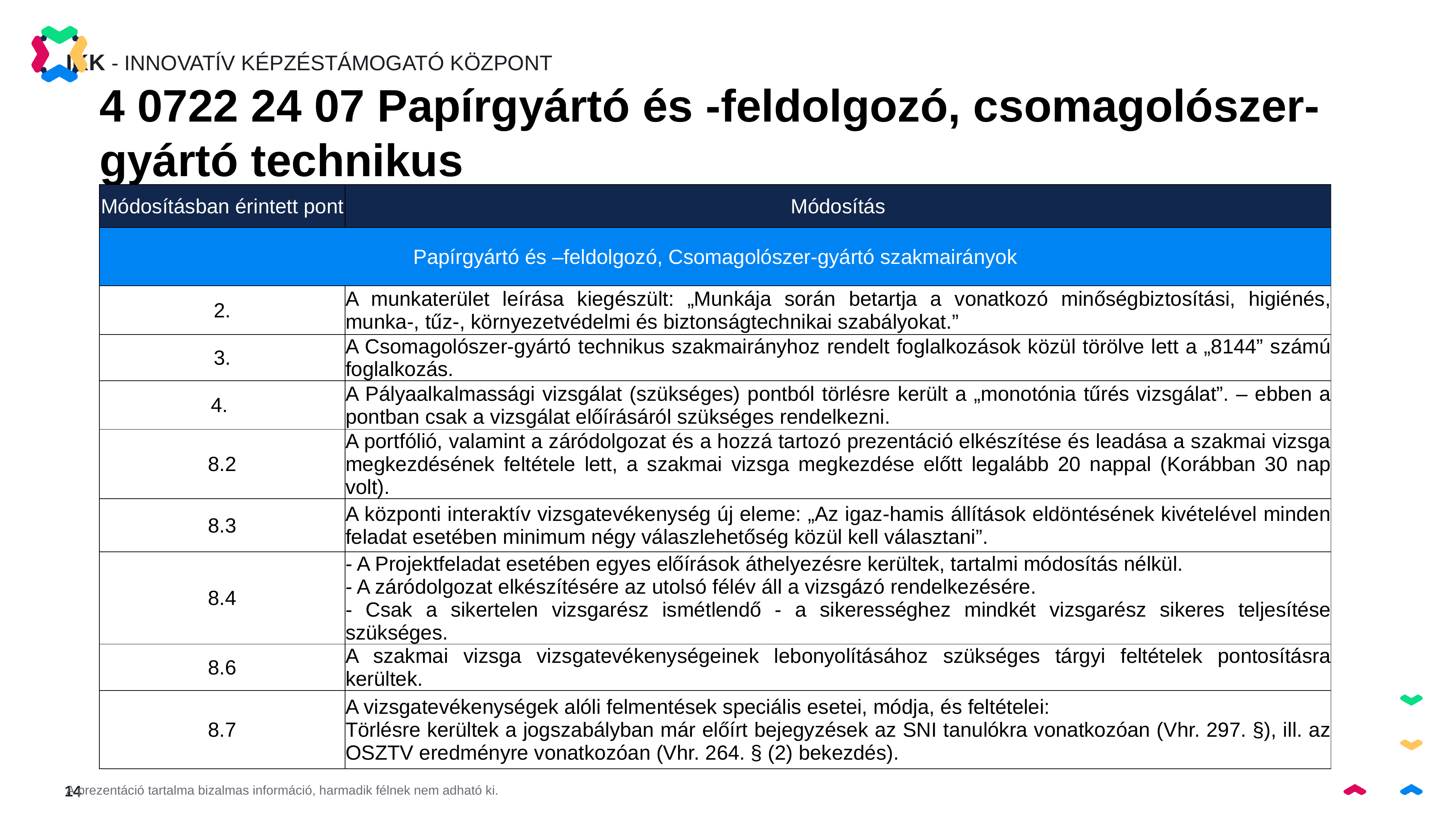

4 0722 24 07 Papírgyártó és -feldolgozó, csomagolószer-gyártó technikus
| Módosításban érintett pont | Módosítás |
| --- | --- |
| Papírgyártó és –feldolgozó, Csomagolószer-gyártó szakmairányok |  |
| 2. | A munkaterület leírása kiegészült: „Munkája során betartja a vonatkozó minőségbiztosítási, higiénés, munka-, tűz-, környezetvédelmi és biztonságtechnikai szabályokat.” |
| 3. | A Csomagolószer-gyártó technikus szakmairányhoz rendelt foglalkozások közül törölve lett a „8144” számú foglalkozás. |
| 4. | A Pályaalkalmassági vizsgálat (szükséges) pontból törlésre került a „monotónia tűrés vizsgálat”. – ebben a pontban csak a vizsgálat előírásáról szükséges rendelkezni. |
| 8.2 | A portfólió, valamint a záródolgozat és a hozzá tartozó prezentáció elkészítése és leadása a szakmai vizsga megkezdésének feltétele lett, a szakmai vizsga megkezdése előtt legalább 20 nappal (Korábban 30 nap volt). |
| 8.3 | A központi interaktív vizsgatevékenység új eleme: „Az igaz-hamis állítások eldöntésének kivételével minden feladat esetében minimum négy válaszlehetőség közül kell választani”. |
| 8.4 | - A Projektfeladat esetében egyes előírások áthelyezésre kerültek, tartalmi módosítás nélkül. - A záródolgozat elkészítésére az utolsó félév áll a vizsgázó rendelkezésére. - Csak a sikertelen vizsgarész ismétlendő - a sikerességhez mindkét vizsgarész sikeres teljesítése szükséges. |
| 8.6 | A szakmai vizsga vizsgatevékenységeinek lebonyolításához szükséges tárgyi feltételek pontosításra kerültek. |
| 8.7 | A vizsgatevékenységek alóli felmentések speciális esetei, módja, és feltételei: Törlésre kerültek a jogszabályban már előírt bejegyzések az SNI tanulókra vonatkozóan (Vhr. 297. §), ill. az OSZTV eredményre vonatkozóan (Vhr. 264. § (2) bekezdés). |